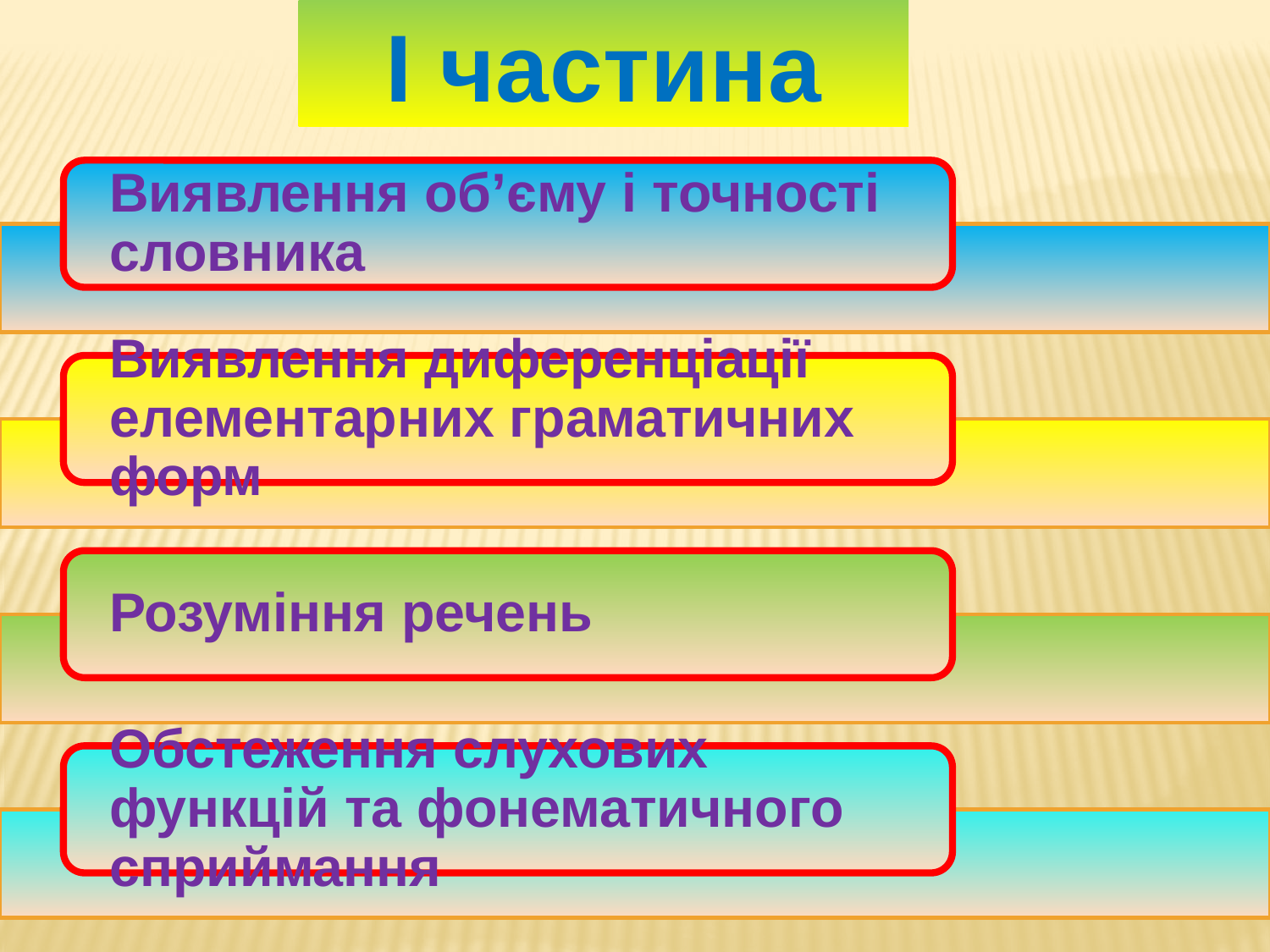

І частина
Виявлення об’єму і точності словника
Виявлення диференціації елементарних граматичних форм
Розуміння речень
Обстеження слухових функцій та фонематичного сприймання